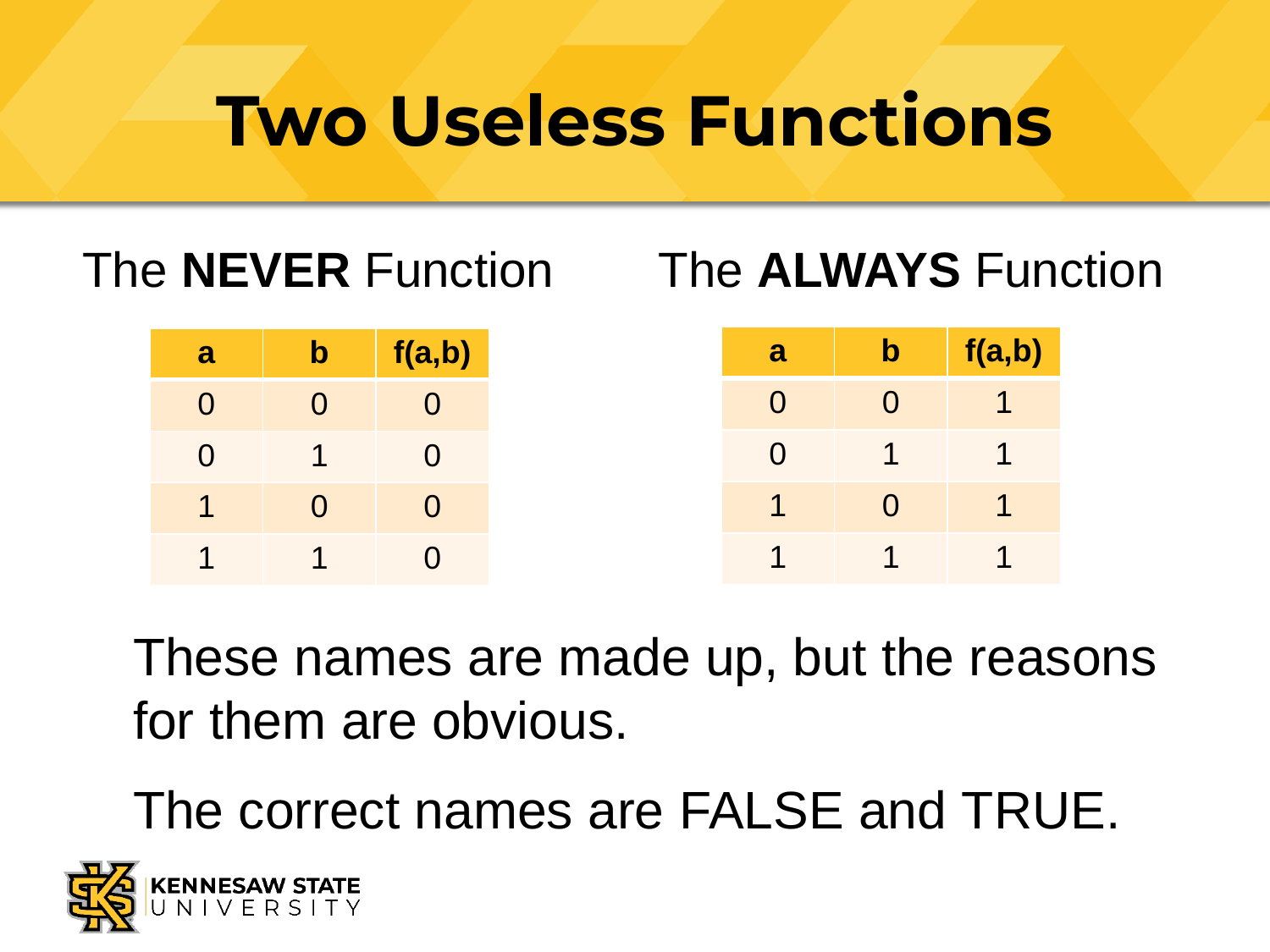

# Two Useless Functions
The NEVER Function
The ALWAYS Function
| a | b | f(a,b) |
| --- | --- | --- |
| 0 | 0 | 1 |
| 0 | 1 | 1 |
| 1 | 0 | 1 |
| 1 | 1 | 1 |
| a | b | f(a,b) |
| --- | --- | --- |
| 0 | 0 | 0 |
| 0 | 1 | 0 |
| 1 | 0 | 0 |
| 1 | 1 | 0 |
These names are made up, but the reasons for them are obvious.
The correct names are false and true.